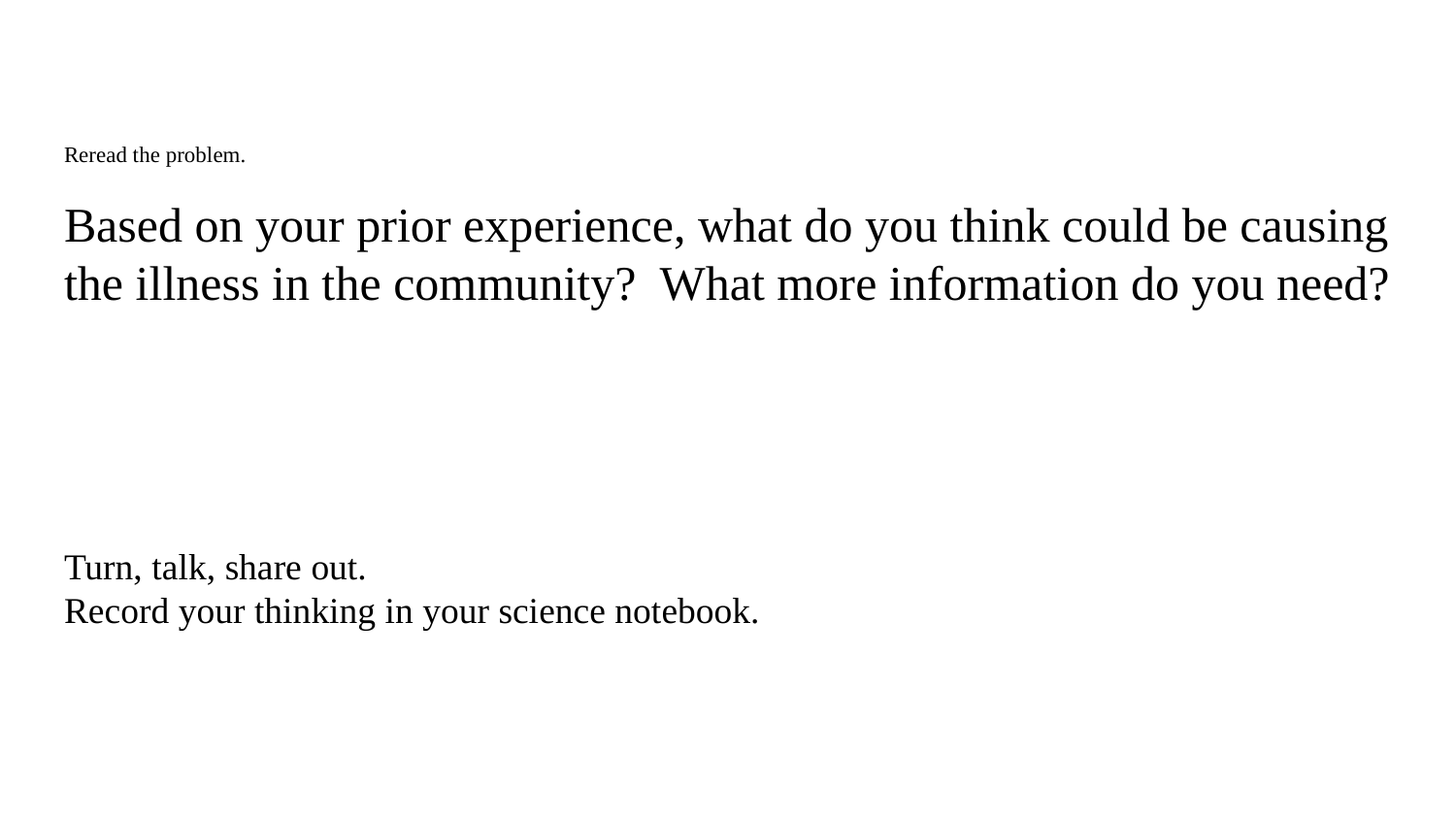

Reread the problem.

Based on your prior experience, what do you think could be causing the illness in the community?  What more information do you need?

Turn, talk, share out.
Record your thinking in your science notebook.